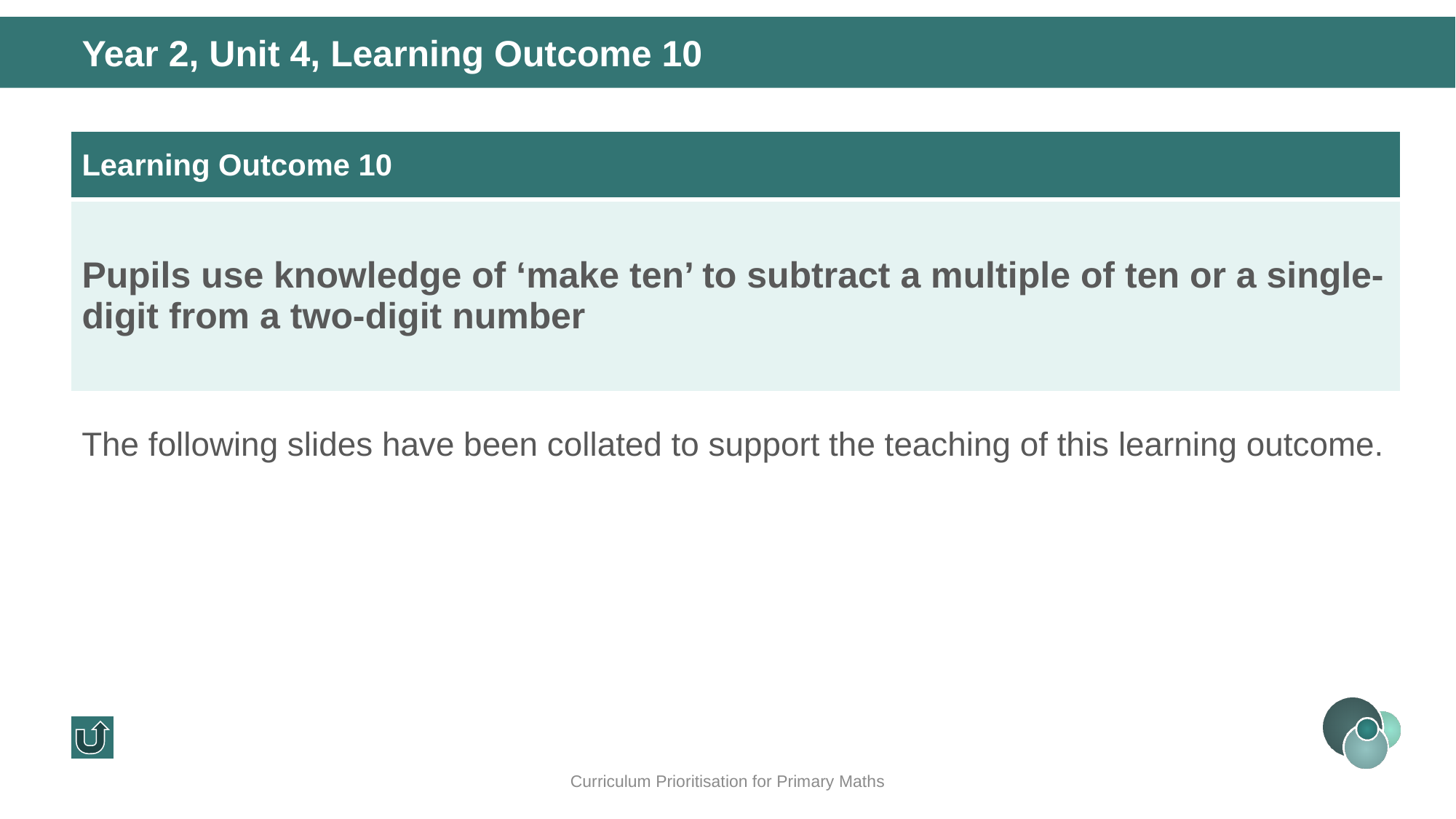

Year 2, Unit 4, Learning Outcome 10
| Learning Outcome 10 |
| --- |
| Pupils use knowledge of ‘make ten’ to subtract a multiple of ten or a single- digit from a two-digit number |
The following slides have been collated to support the teaching of this learning outcome.

Curriculum Prioritisation for Primary Maths